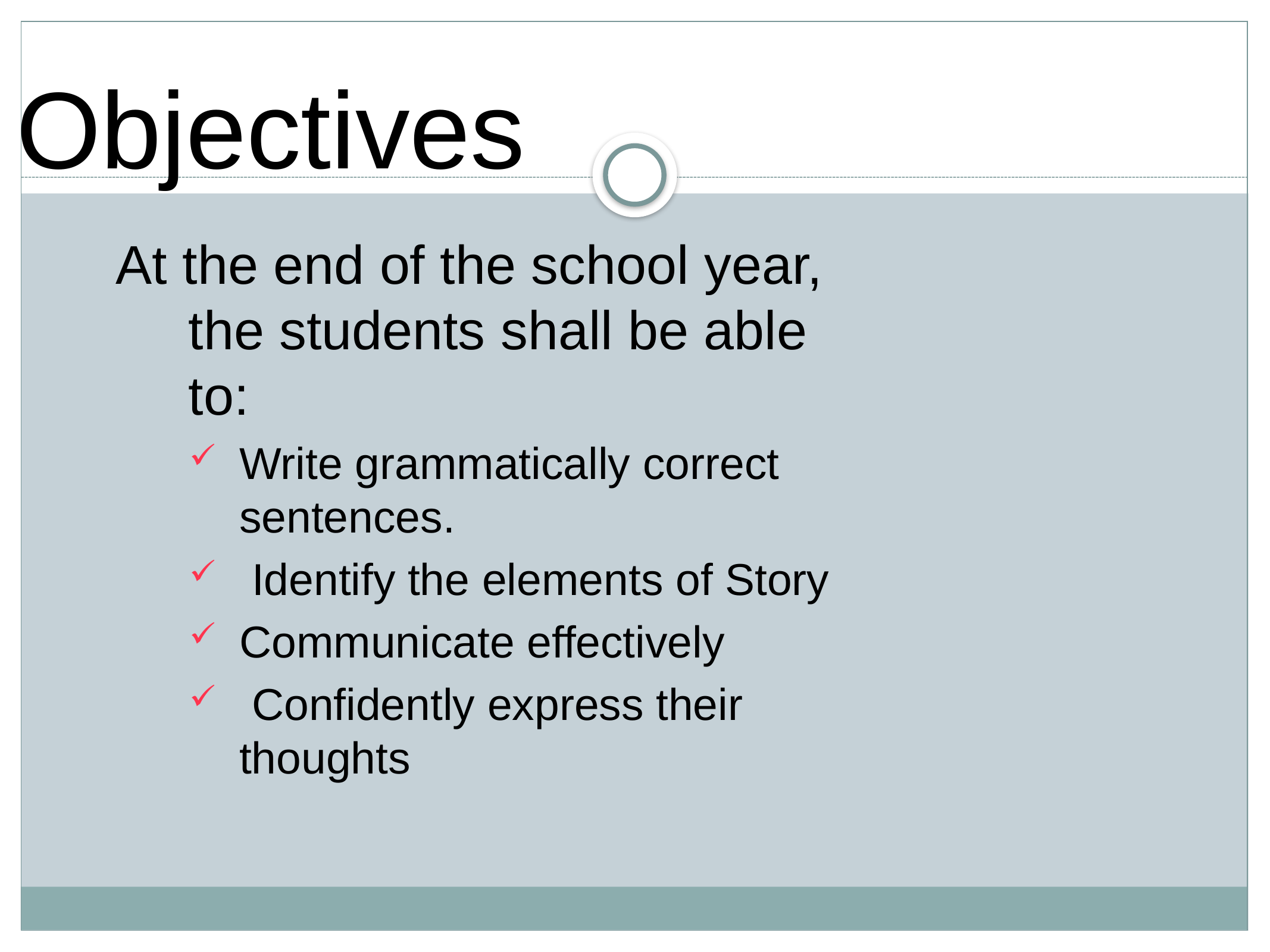

Objectives
At the end of the school year, the students shall be able to:
Write grammatically correct sentences.
 Identify the elements of Story
Communicate effectively
 Confidently express their thoughts